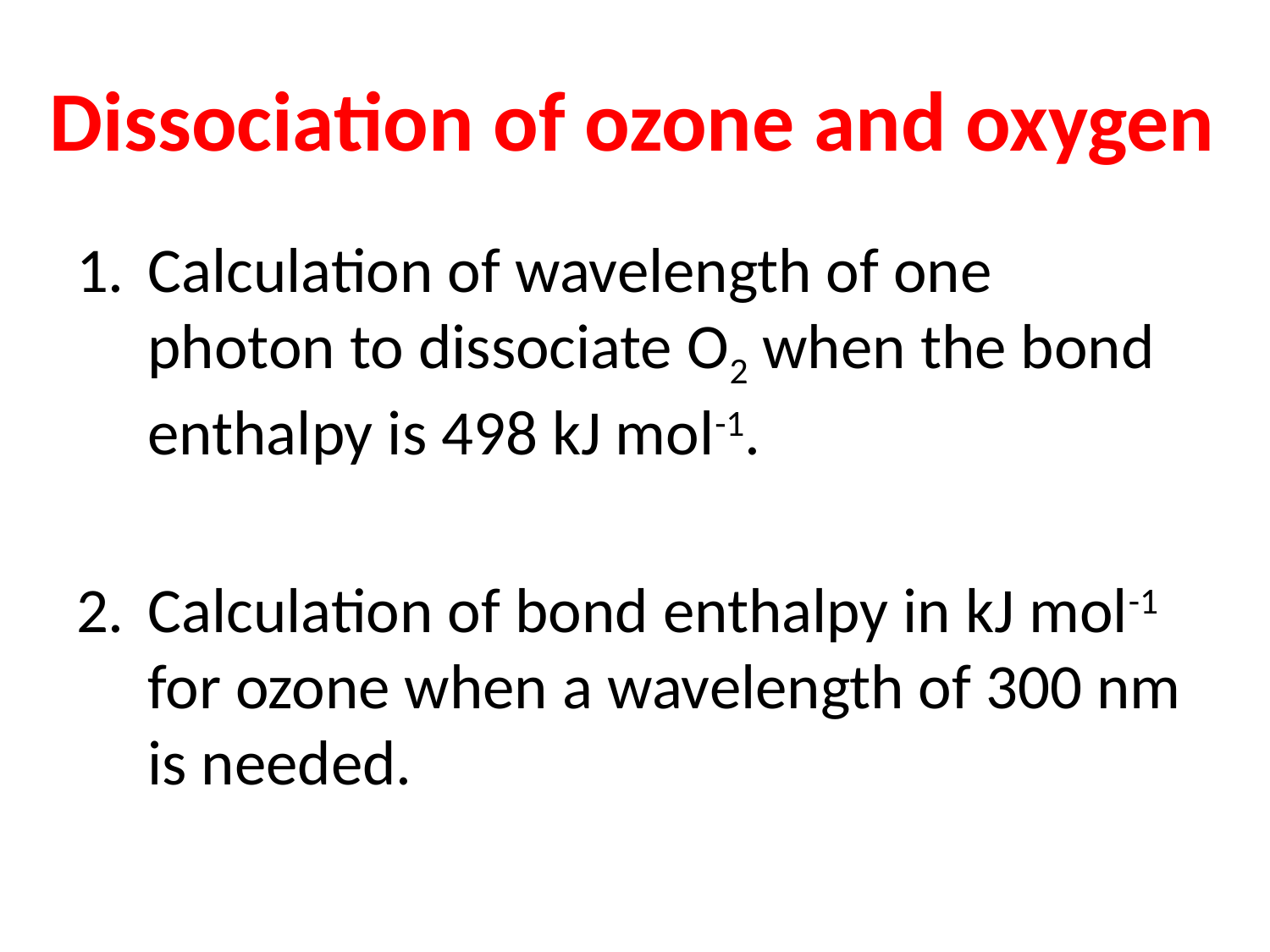

# Dissociation of ozone and oxygen
Calculation of wavelength of one photon to dissociate O2 when the bond enthalpy is 498 kJ mol-1.

Calculation of bond enthalpy in kJ mol-1 for ozone when a wavelength of 300 nm is needed.